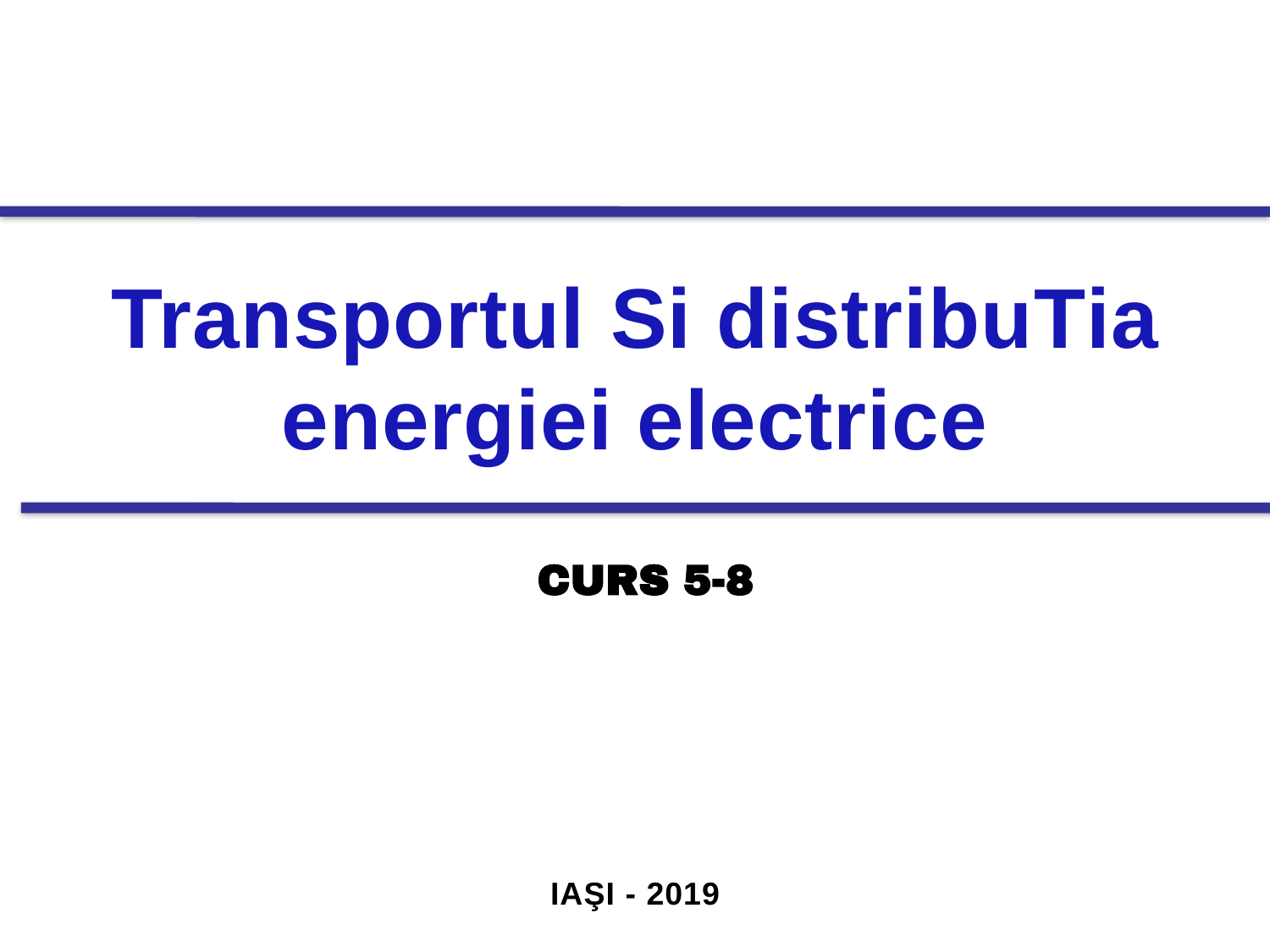

Transportul Si distribuTia energiei electrice

CURS 5-8
IAŞI - 2019